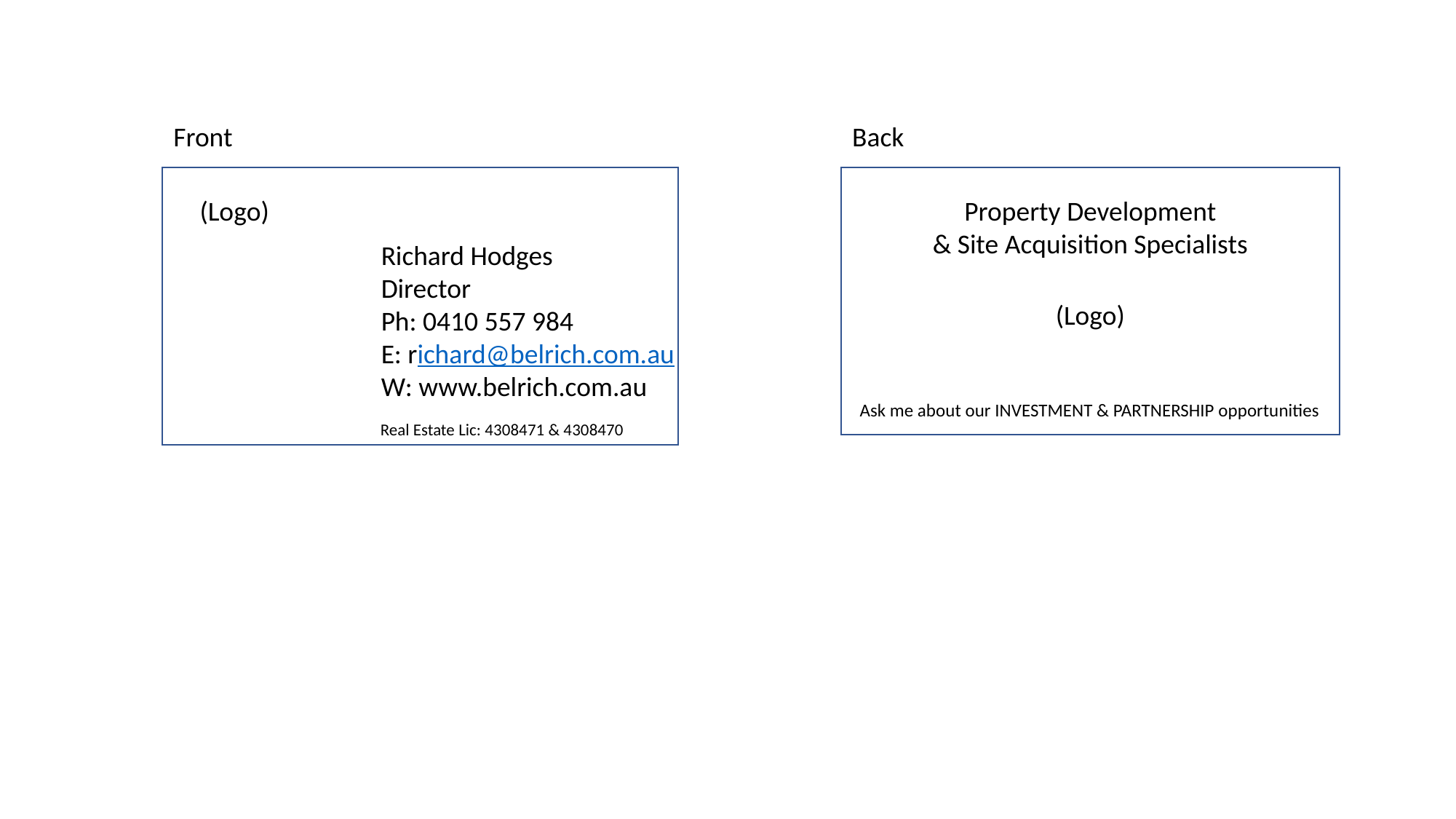

Front
Back

(Logo)
Property Development
& Site Acquisition Specialists
Richard Hodges
Director
Ph: 0410 557 984
E: richard@belrich.com.au
W: www.belrich.com.au
(Logo)
Ask me about our INVESTMENT & PARTNERSHIP opportunities
Real Estate Lic: 4308471 & 4308470